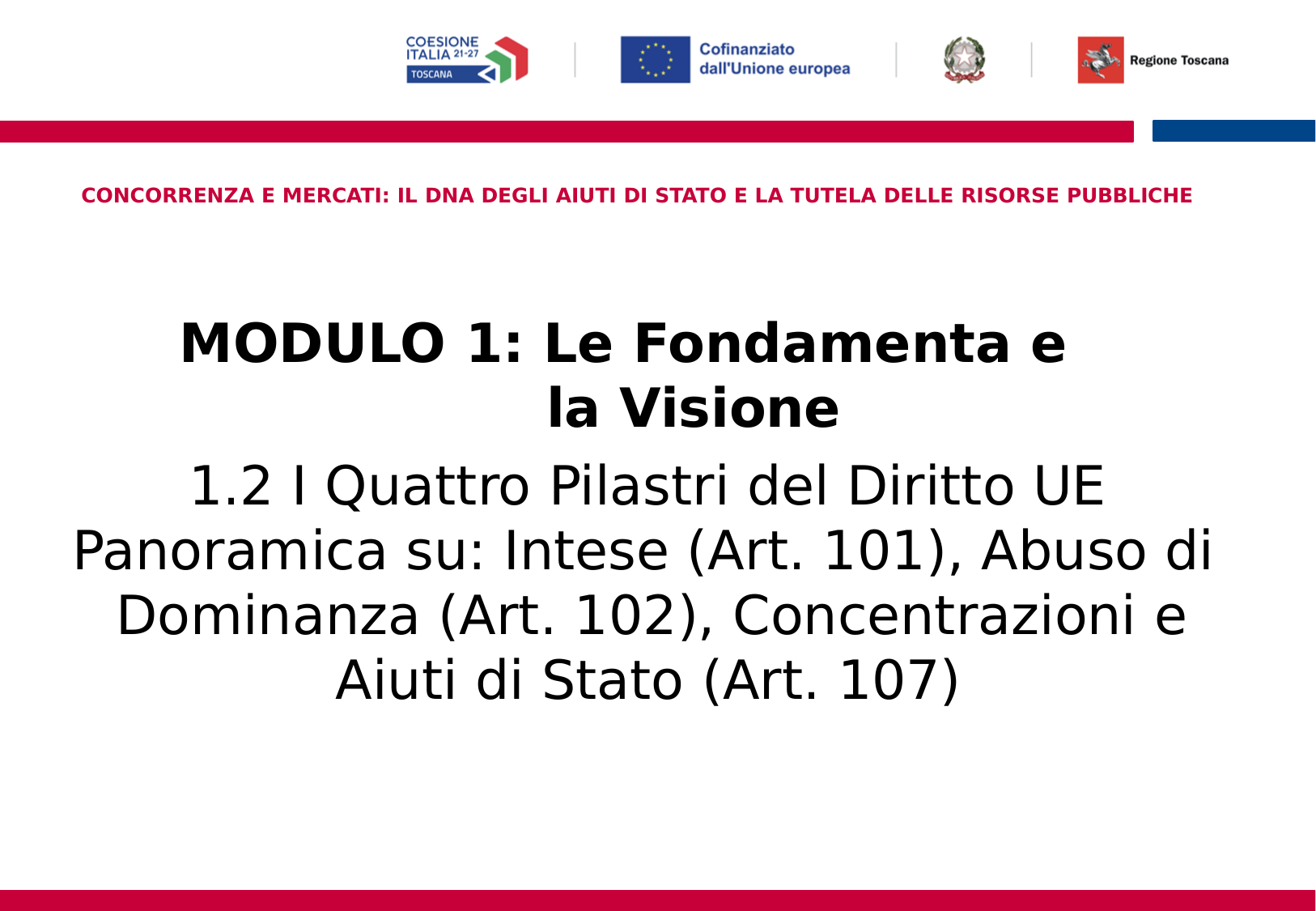

CONCORRENZA E MERCATI: IL DNA DEGLI AIUTI DI STATO E LA TUTELA DELLE RISORSE PUBBLICHE
# MODULO 1: Le Fondamenta e la Visione
1.2 I Quattro Pilastri del Diritto UE Panoramica su: Intese (Art. 101), Abuso di
Dominanza (Art. 102), Concentrazioni e Aiuti di Stato (Art. 107)